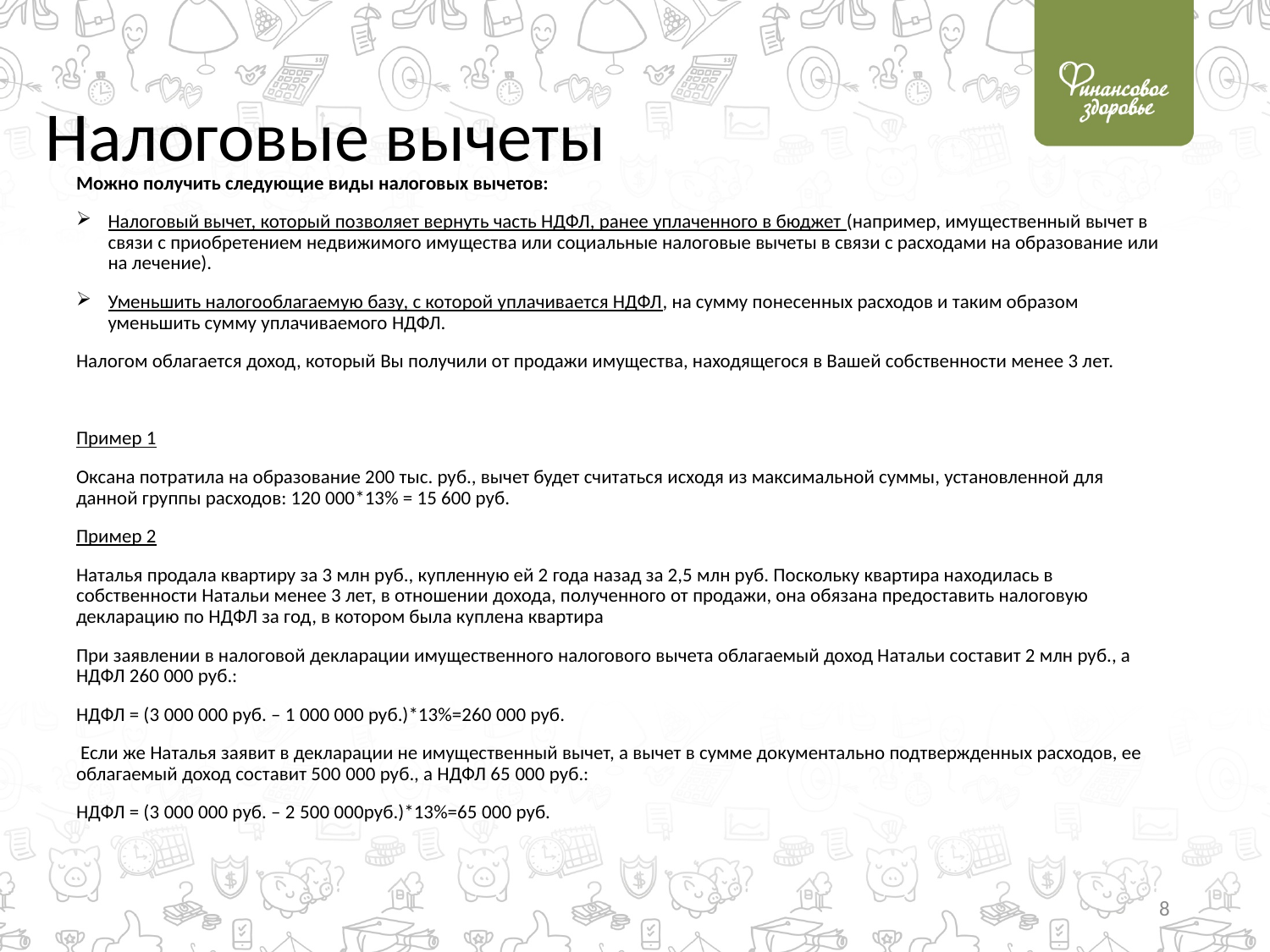

# Налоговые вычеты
Можно получить следующие виды налоговых вычетов:
Налоговый вычет, который позволяет вернуть часть НДФЛ, ранее уплаченного в бюджет (например, имущественный вычет в связи с приобретением недвижимого имущества или социальные налоговые вычеты в связи с расходами на образование или на лечение).
Уменьшить налогооблагаемую базу, с которой уплачивается НДФЛ, на сумму понесенных расходов и таким образом уменьшить сумму уплачиваемого НДФЛ.
Налогом облагается доход, который Вы получили от продажи имущества, находящегося в Вашей собственности менее 3 лет.

Пример 1
Оксана потратила на образование 200 тыс. руб., вычет будет считаться исходя из максимальной суммы, установленной для данной группы расходов: 120 000*13% = 15 600 руб.
Пример 2
Наталья продала квартиру за 3 млн руб., купленную ей 2 года назад за 2,5 млн руб. Поскольку квартира находилась в собственности Натальи менее 3 лет, в отношении дохода, полученного от продажи, она обязана предоставить налоговую декларацию по НДФЛ за год, в котором была куплена квартира
При заявлении в налоговой декларации имущественного налогового вычета облагаемый доход Натальи составит 2 млн руб., а НДФЛ 260 000 руб.:
НДФЛ = (3 000 000 руб. – 1 000 000 руб.)*13%=260 000 руб.
 Если же Наталья заявит в декларации не имущественный вычет, а вычет в сумме документально подтвержденных расходов, ее облагаемый доход составит 500 000 руб., а НДФЛ 65 000 руб.:
НДФЛ = (3 000 000 руб. – 2 500 000руб.)*13%=65 000 руб.

8